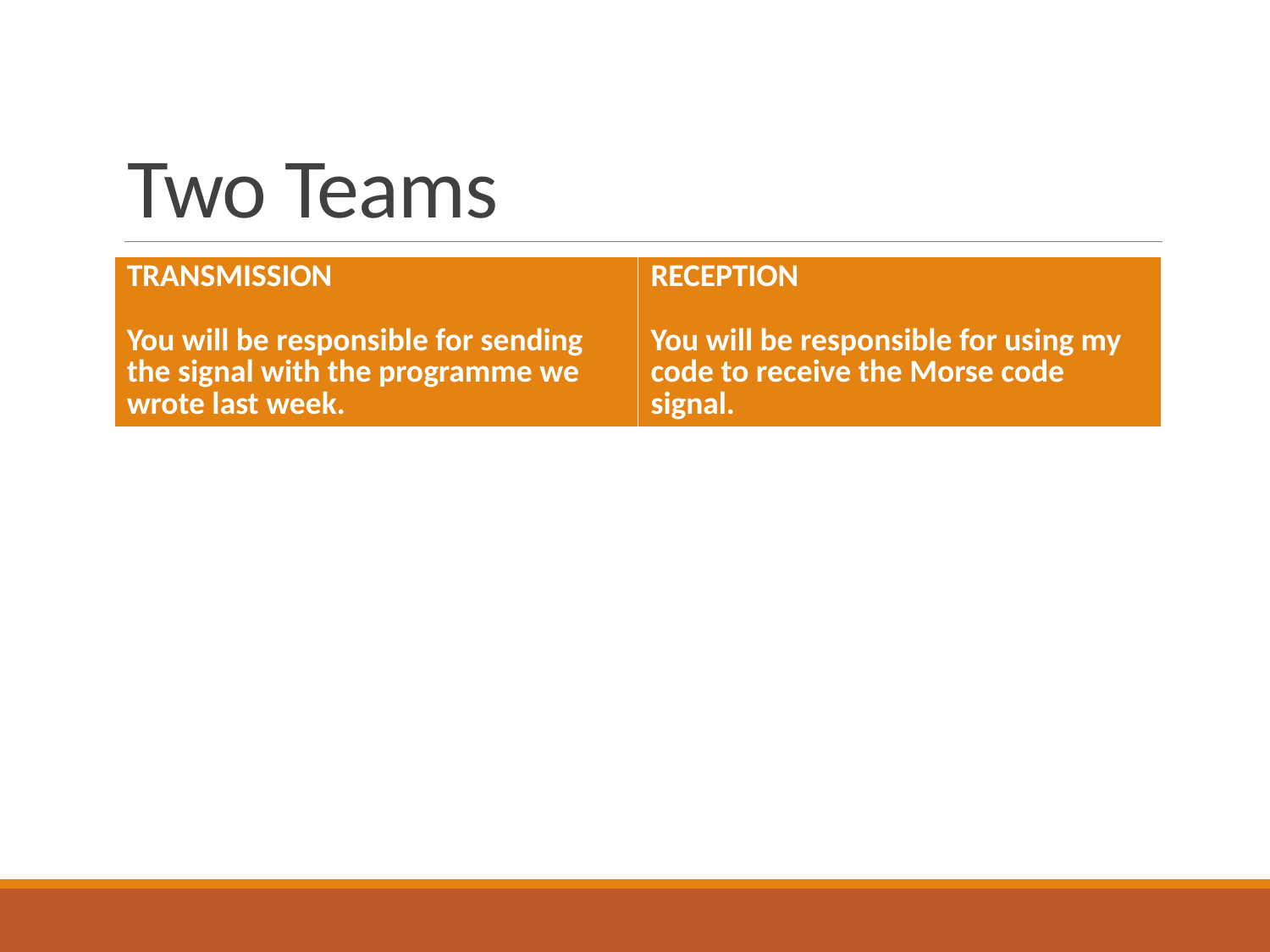

# Two Teams
| TRANSMISSION You will be responsible for sending the signal with the programme we wrote last week. | RECEPTION You will be responsible for using my code to receive the Morse code signal. |
| --- | --- |